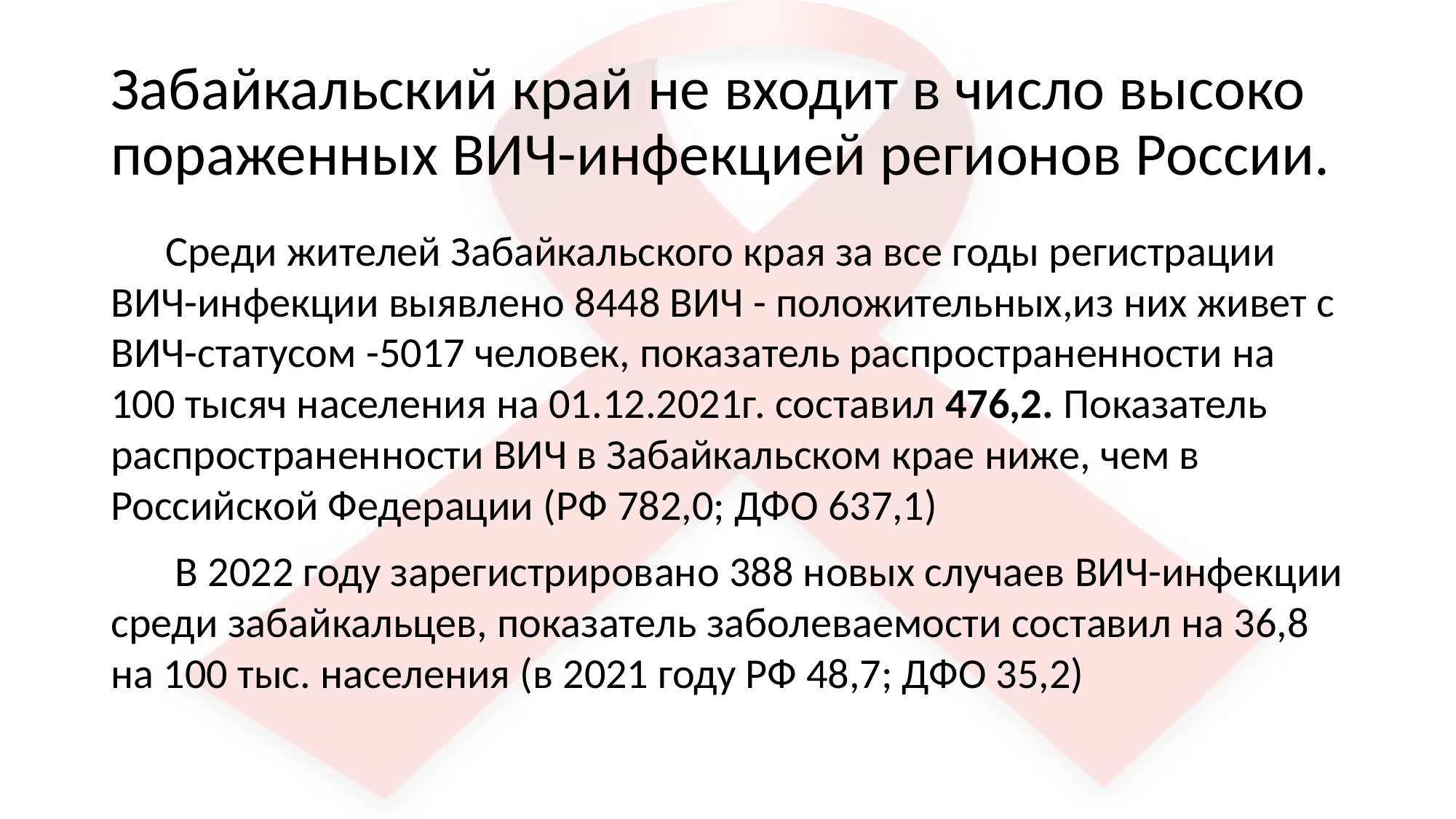

# Забайкальский край не входит в число высоко пораженных ВИЧ-инфекцией регионов России.
Среди жителей Забайкальского края за все годы регистрации ВИЧ-инфекции выявлено 8448 ВИЧ - положительных,из них живет с ВИЧ-статусом -5017 человек, показатель распространенности на 100 тысяч населения на 01.12.2021г. составил 476,2. Показатель распространенности ВИЧ в Забайкальском крае ниже, чем в Российской Федерации (РФ 782,0; ДФО 637,1)
 В 2022 году зарегистрировано 388 новых случаев ВИЧ-инфекции среди забайкальцев, показатель заболеваемости составил на 36,8 на 100 тыс. населения (в 2021 году РФ 48,7; ДФО 35,2)